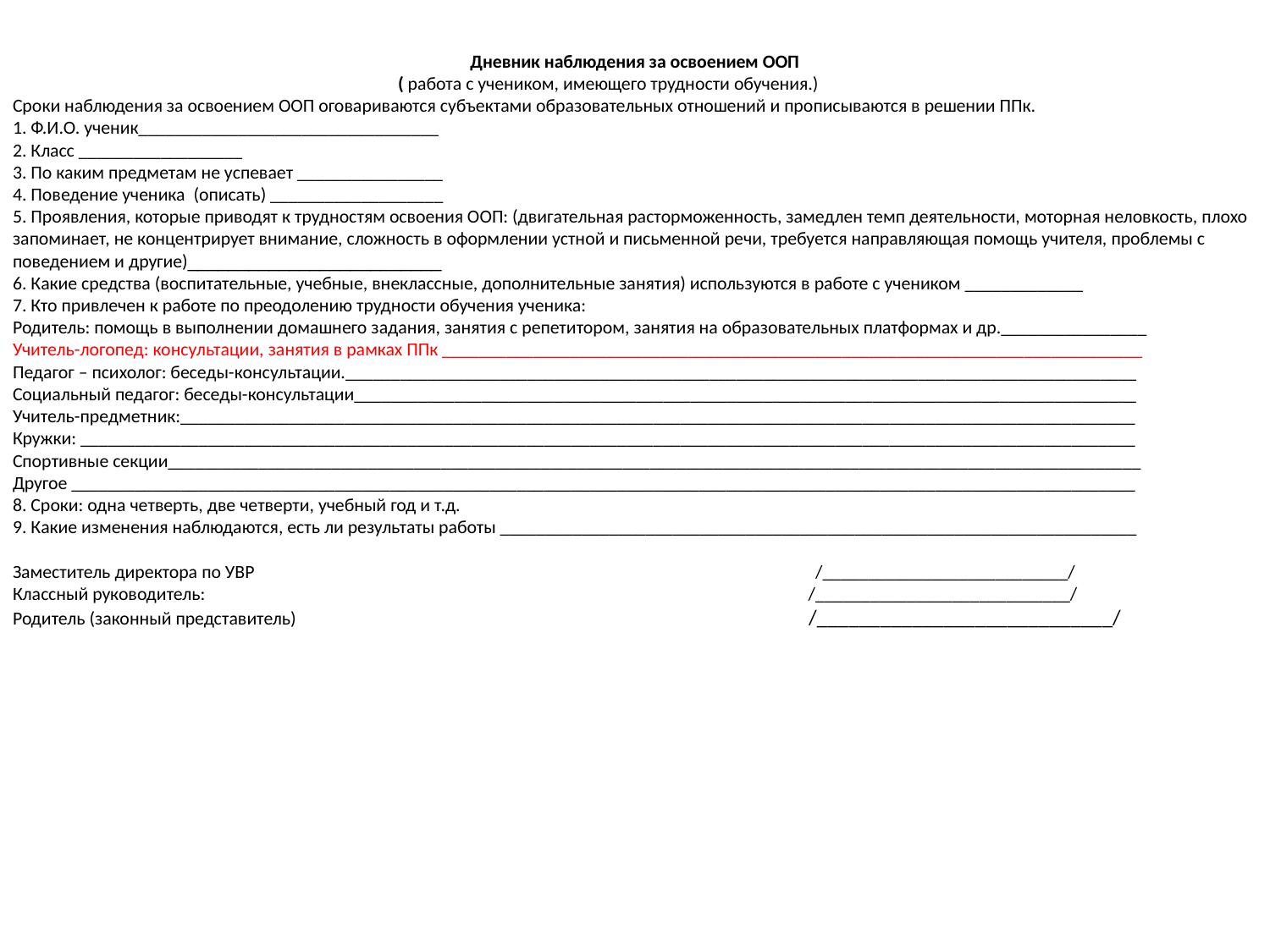

Дневник наблюдения за освоением ООП
                                                                                           ( работа с учеником, имеющего трудности обучения.)
Сроки наблюдения за освоением ООП оговариваются субъектами образовательных отношений и прописываются в решении ППк.
1. Ф.И.О. ученик_________________________________
2. Класс __________________
3. По каким предметам не успевает ________________
4. Поведение ученика  (описать) ___________________
5. Проявления, которые приводят к трудностям освоения ООП: (двигательная расторможенность, замедлен темп деятельности, моторная неловкость, плохо запоминает, не концентрирует внимание, сложность в оформлении устной и письменной речи, требуется направляющая помощь учителя, проблемы с поведением и другие)_________________________
6. Какие средства (воспитательные, учебные, внеклассные, дополнительные занятия) используются в работе с учеником _____________
7. Кто привлечен к работе по преодолению трудности обучения ученика:
Родитель: помощь в выполнении домашнего задания, занятия с репетитором, занятия на образовательных платформах и др.________________
Учитель-логопед: консультации, занятия в рамках ППк _____________________________________________________________________________
Педагог – психолог: беседы-консультации._______________________________________________________________________________________
Социальный педагог: беседы-консультации______________________________________________________________________________________
Учитель-предметник:_________________________________________________________________________________________________________
Кружки: ____________________________________________________________________________________________________________________
Спортивные секции___________________________________________________________________________________________________________
Другое _____________________________________________________________________________________________________________________
8. Сроки: одна четверть, две четверти, учебный год и т.д.
9. Какие изменения наблюдаются, есть ли результаты работы ______________________________________________________________________

Заместитель директора по УВР                                                                                                                                     /___________________________/
Классный руководитель:                                                                                                                                               /____________________________/
Родитель (законный представитель)                                                                                                                         /____________________________/